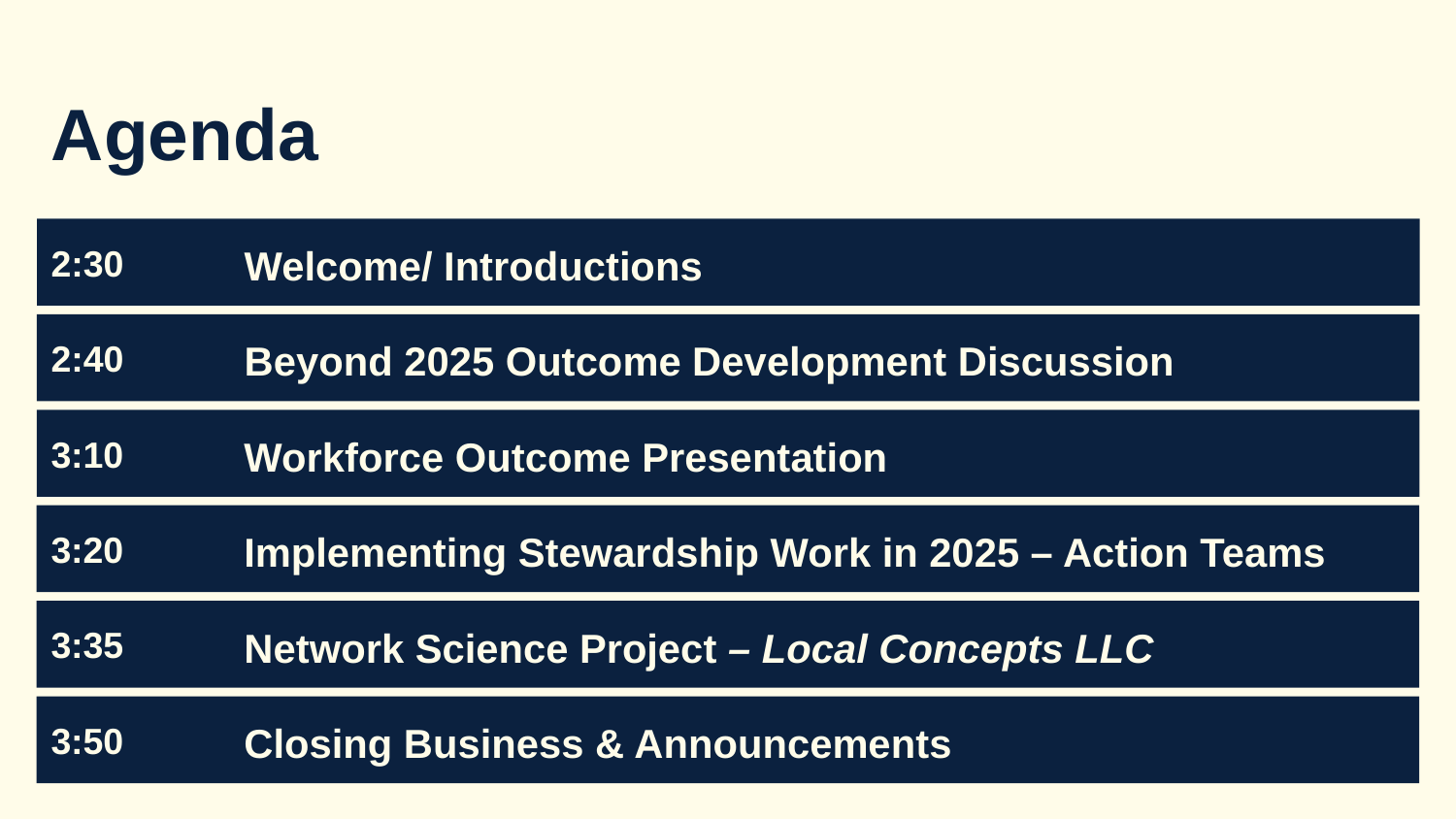

# Agenda
2:30
Welcome/ Introductions
2:40
Beyond 2025 Outcome Development Discussion
3:10
Workforce Outcome Presentation
3:20
Implementing Stewardship Work in 2025 – Action Teams
3:35
Network Science Project – Local Concepts LLC
3:50
Closing Business & Announcements